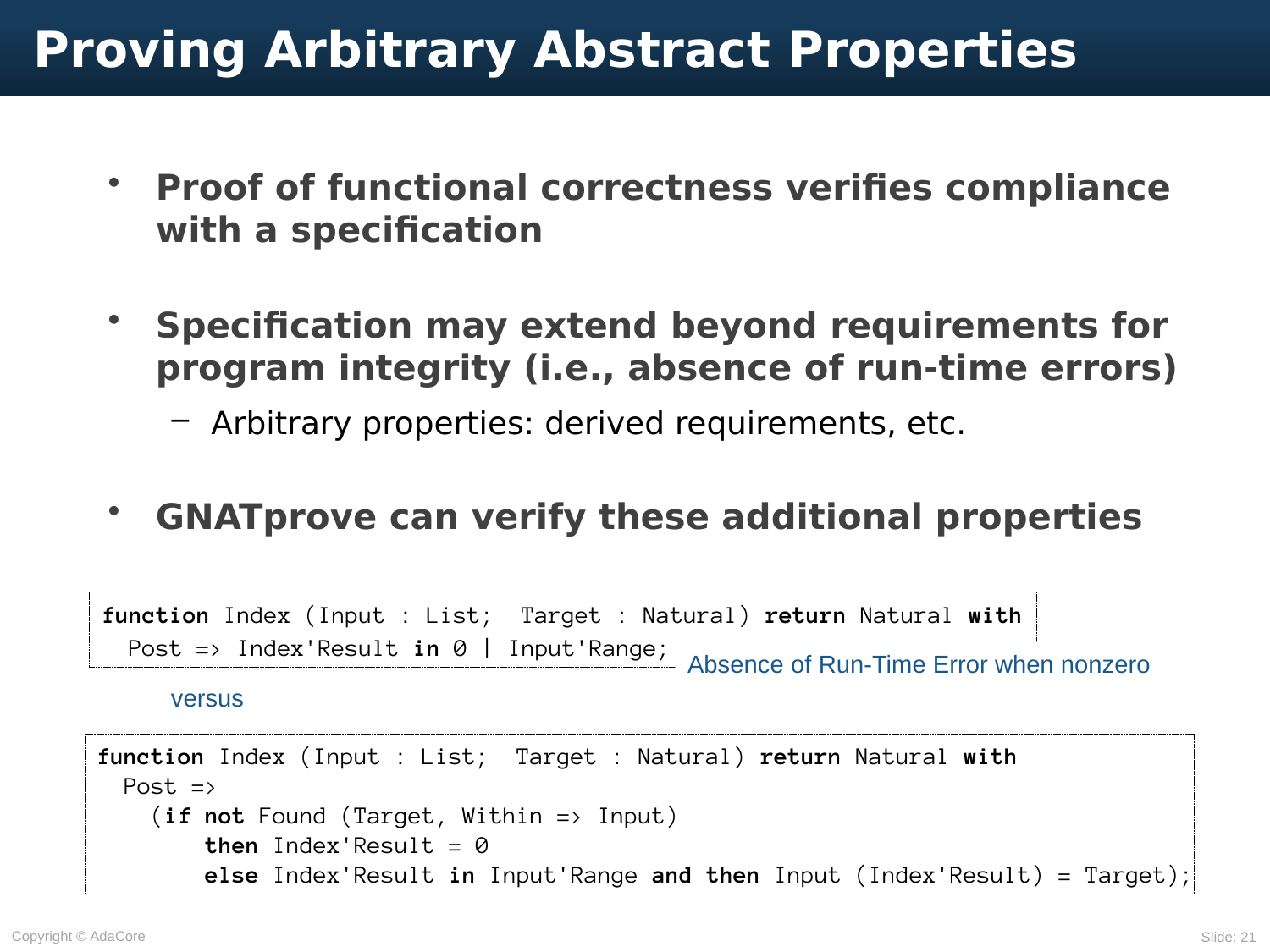

# Proving Arbitrary Abstract Properties
Proof of functional correctness verifies compliance with a specification
Specification may extend beyond requirements for program integrity (i.e., absence of run-time errors)
Arbitrary properties: derived requirements, etc.
GNATprove can verify these additional properties
function Index (Input : List;  Target : Natural) return Natural with
  Post => Index'Result in 0 | Input'Range;
Absence of Run-Time Error when nonzero
versus
function Index (Input : List;  Target : Natural) return Natural with
  Post =>
    (if not Found (Target, Within => Input)
        then Index'Result = 0
        else Index'Result in Input'Range and then Input (Index'Result) = Target);